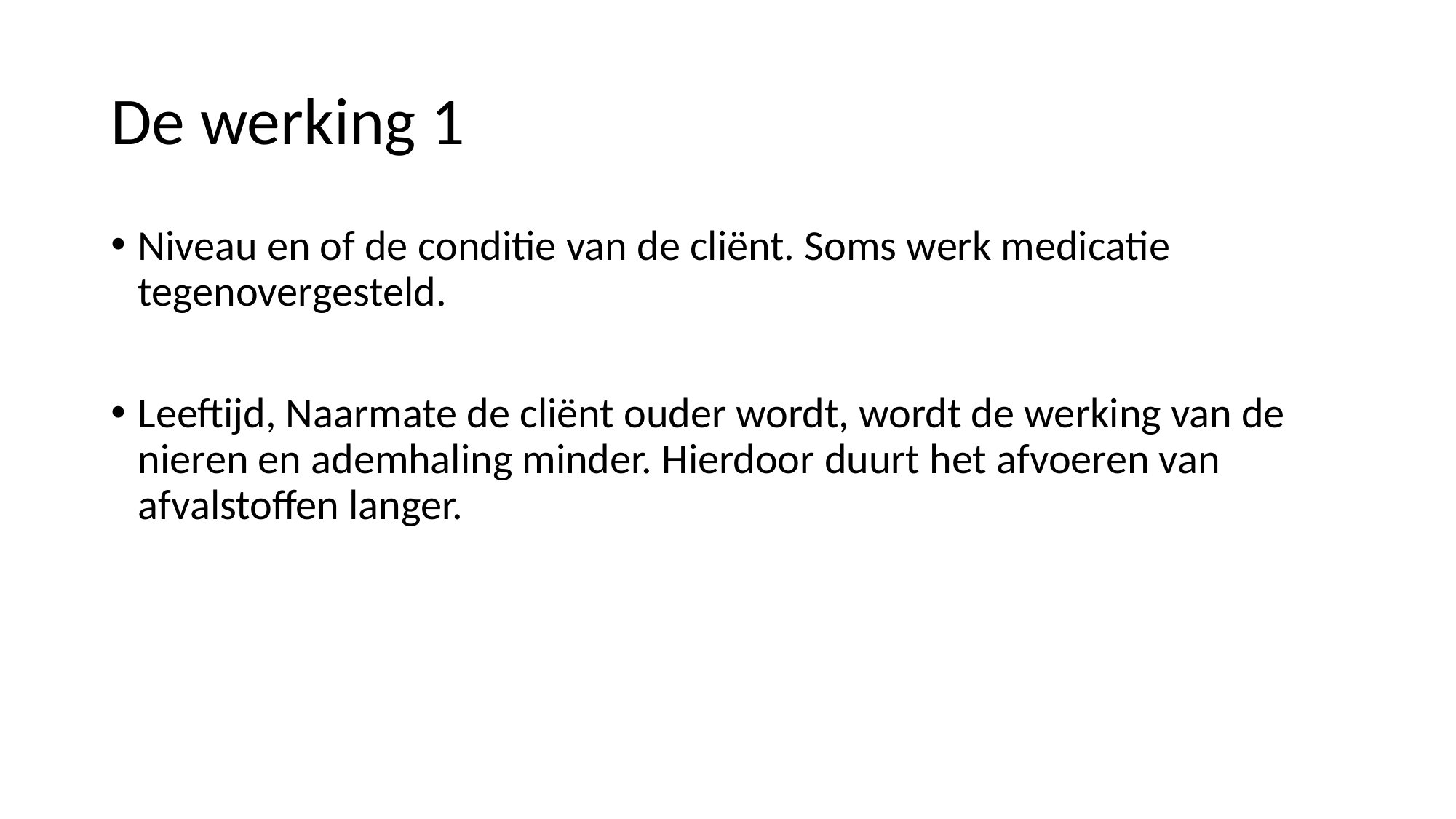

# De werking 1
Niveau en of de conditie van de cliënt. Soms werk medicatie tegenovergesteld.

Leeftijd, Naarmate de cliënt ouder wordt, wordt de werking van de nieren en ademhaling minder. Hierdoor duurt het afvoeren van afvalstoffen langer.